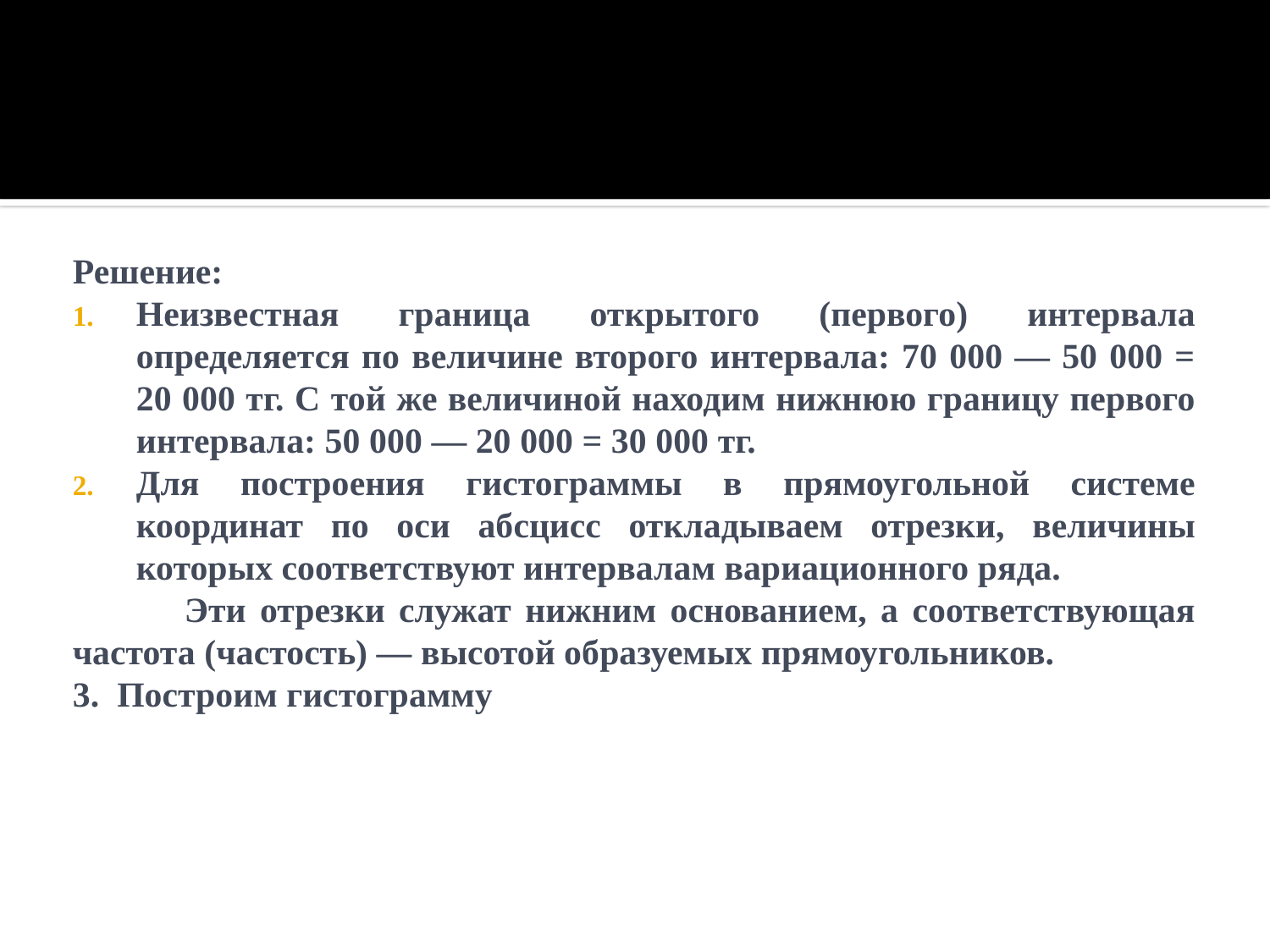

Решение:
Неизвестная граница открытого (первого) интервала определяется по величине второго интервала: 70 000 — 50 000 = 20 000 тг. С той же величиной находим нижнюю границу первого интервала: 50 000 — 20 000 = 30 000 тг.
Для построения гистограммы в прямоугольной системе координат по оси абсцисс откладываем отрезки, величины которых соответствуют интервалам вариационного ряда.
        Эти отрезки служат нижним основанием, а соответствующая частота (частость) — высотой образуемых прямоугольников.
3.  Построим гистограмму